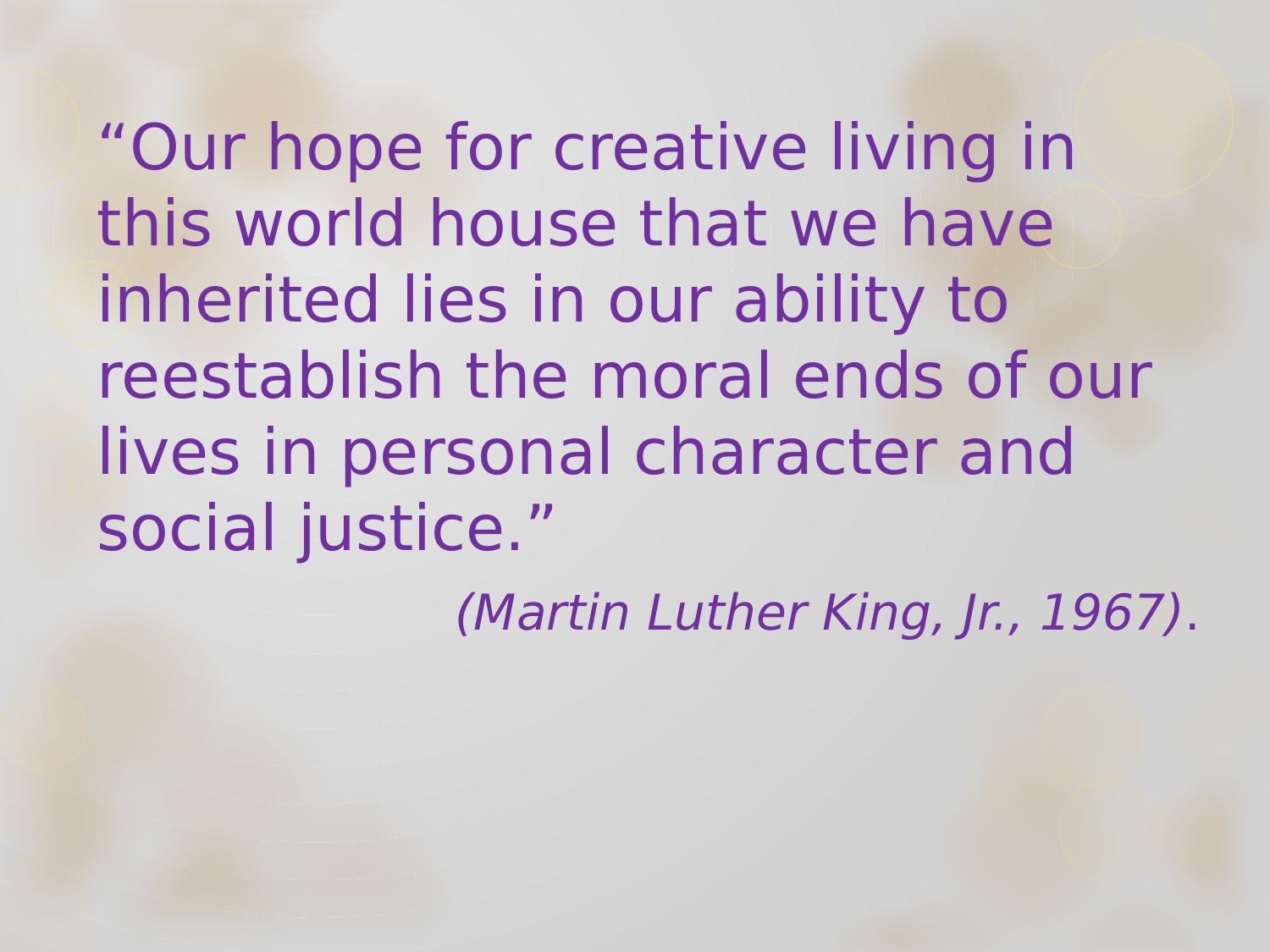

“Our hope for creative living in this world house that we have inherited lies in our ability to reestablish the moral ends of our lives in personal character and social justice.”
(Martin Luther King, Jr., 1967).